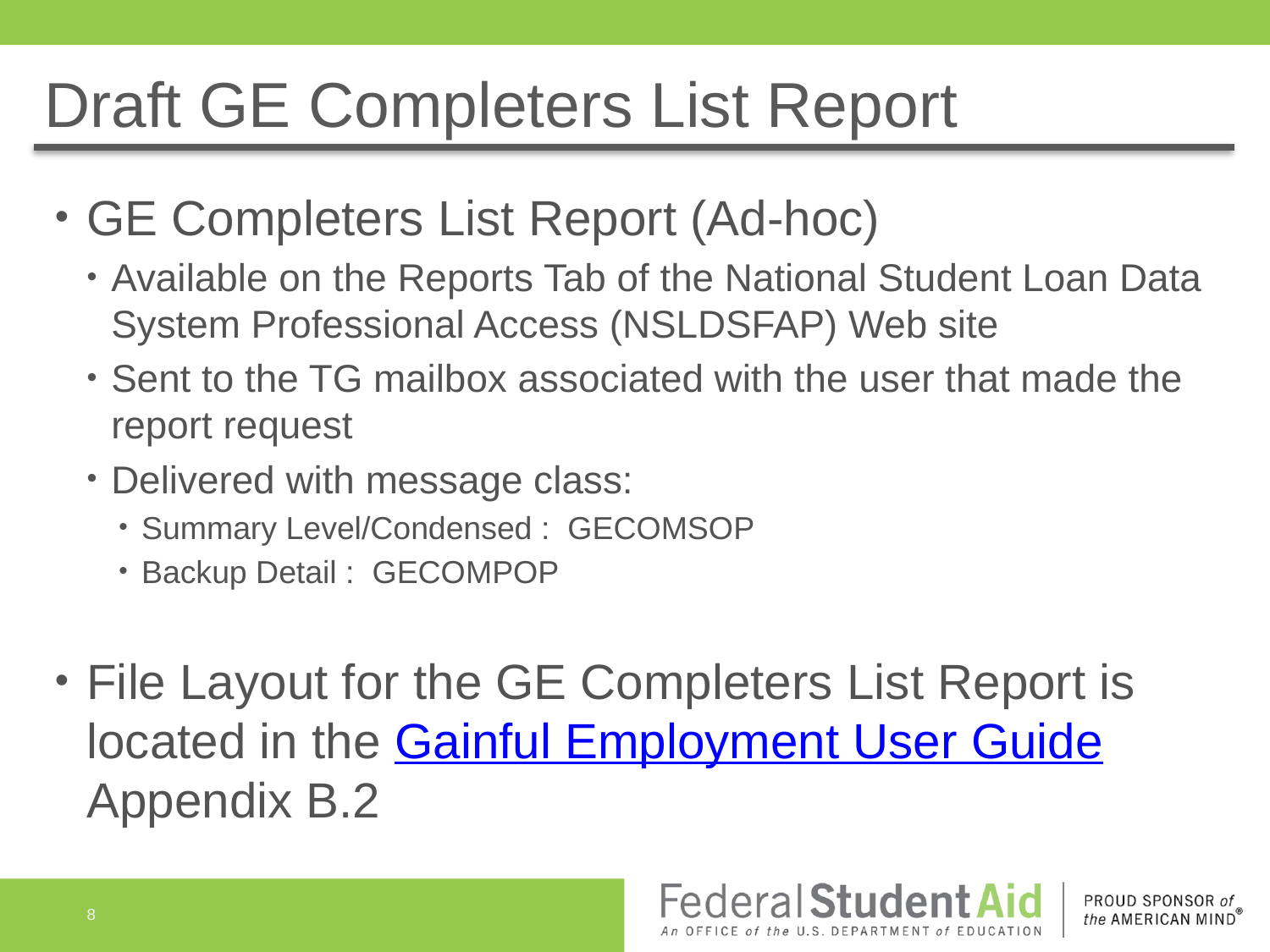

# Draft GE Completers List Report
GE Completers List Report (Ad-hoc)
Available on the Reports Tab of the National Student Loan Data System Professional Access (NSLDSFAP) Web site
Sent to the TG mailbox associated with the user that made the report request
Delivered with message class:
Summary Level/Condensed :  GECOMSOP
Backup Detail :  GECOMPOP

File Layout for the GE Completers List Report is located in the Gainful Employment User Guide Appendix B.2

8